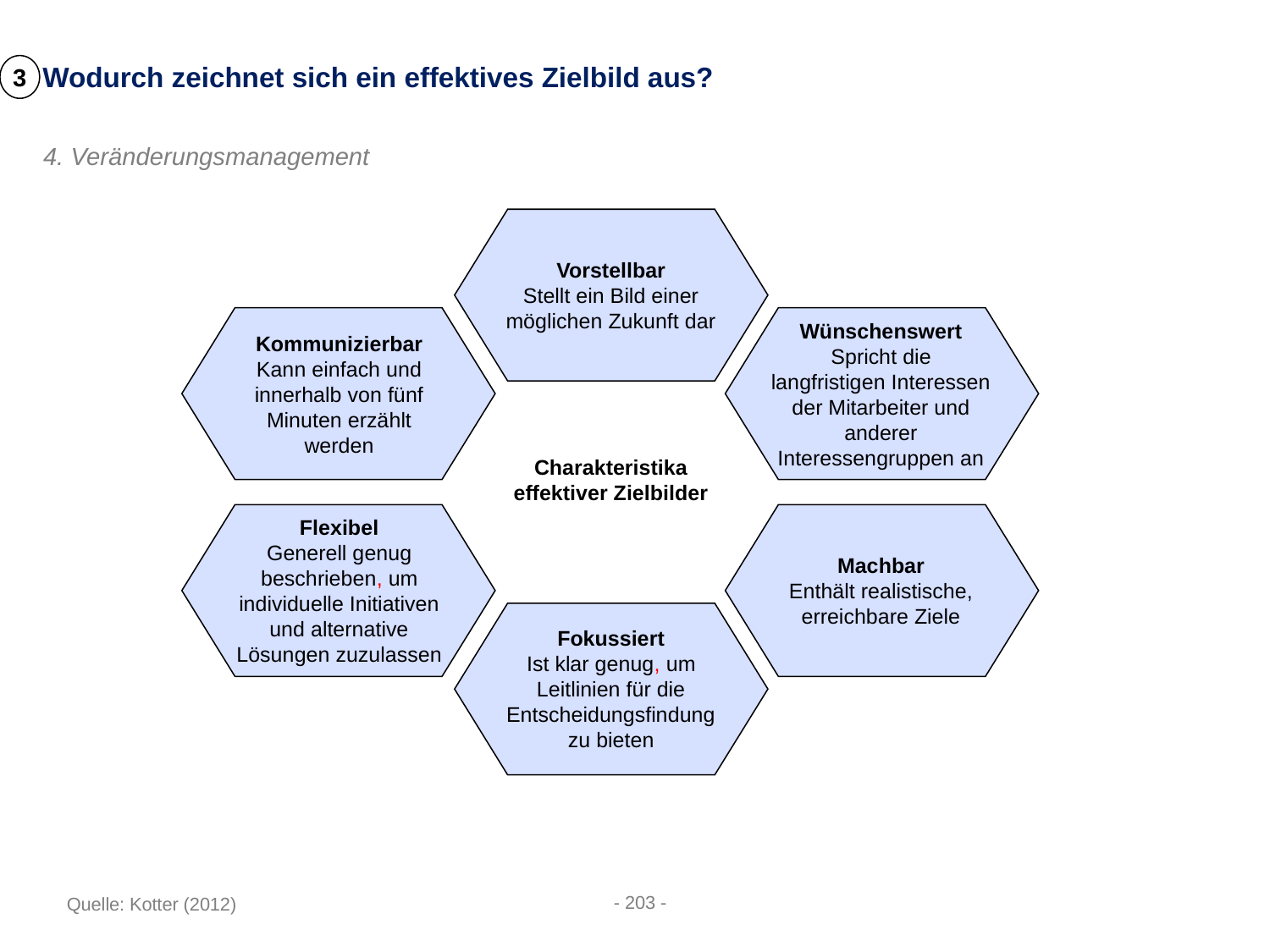

Wodurch zeichnet sich ein effektives Zielbild aus?

3
4. Veränderungsmanagement

Vorstellbar
Stellt ein Bild einer möglichen Zukunft dar

Wünschenswert
Spricht die langfristigen Interessen der Mitarbeiter und anderer Interessengruppen an
Kommunizierbar
Kann einfach und innerhalb von fünf Minuten erzählt werden
Charakteristika effektiver Zielbilder

Flexibel
Generell genug beschrieben, um individuelle Initiativen und alternative Lösungen zuzulassen
Machbar
Enthält realistische, erreichbare Ziele

Fokussiert
Ist klar genug, um Leitlinien für die Entscheidungsfindung zu bieten
- 203 -
Quelle: Kotter (2012)